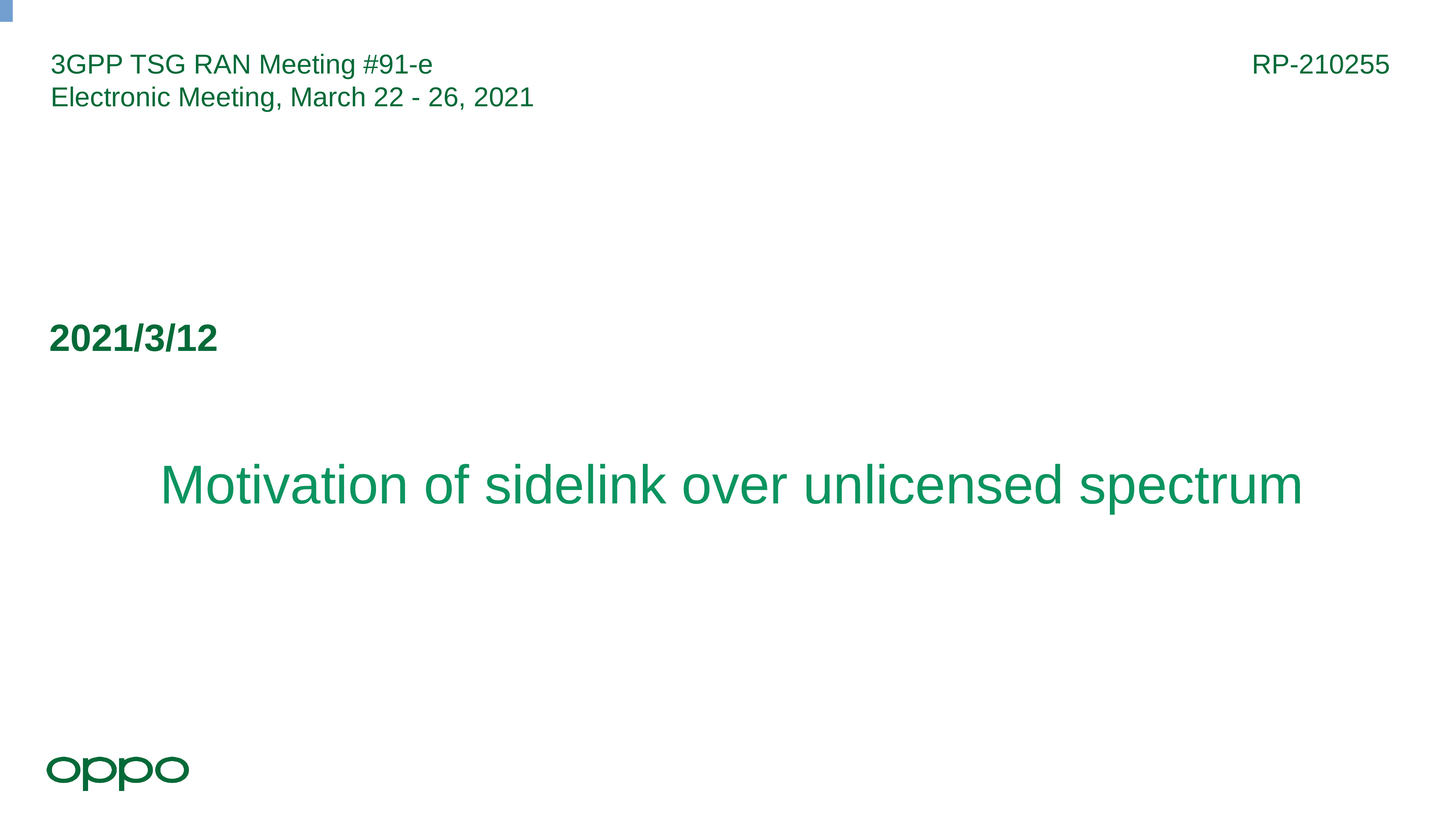

3GPP TSG RAN Meeting #91-e															RP-210255
Electronic Meeting, March 22 - 26, 2021
# Motivation of sidelink over unlicensed spectrum